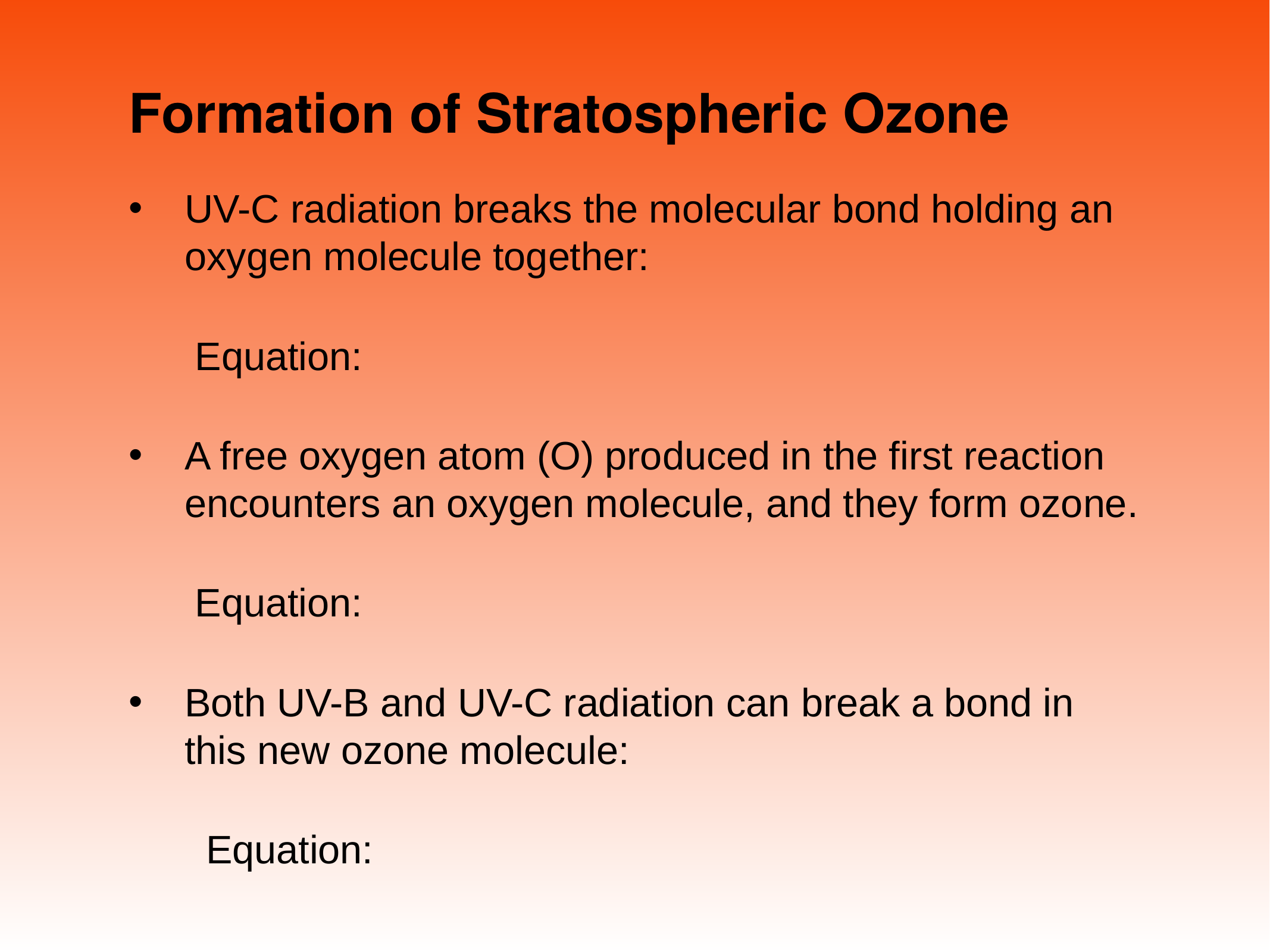

# Formation of Stratospheric Ozone
UV-C radiation breaks the molecular bond holding an oxygen molecule together:
      Equation:
A free oxygen atom (O) produced in the first reaction encounters an oxygen molecule, and they form ozone.
      Equation:
Both UV-B and UV-C radiation can break a bond in this new ozone molecule:
       Equation: